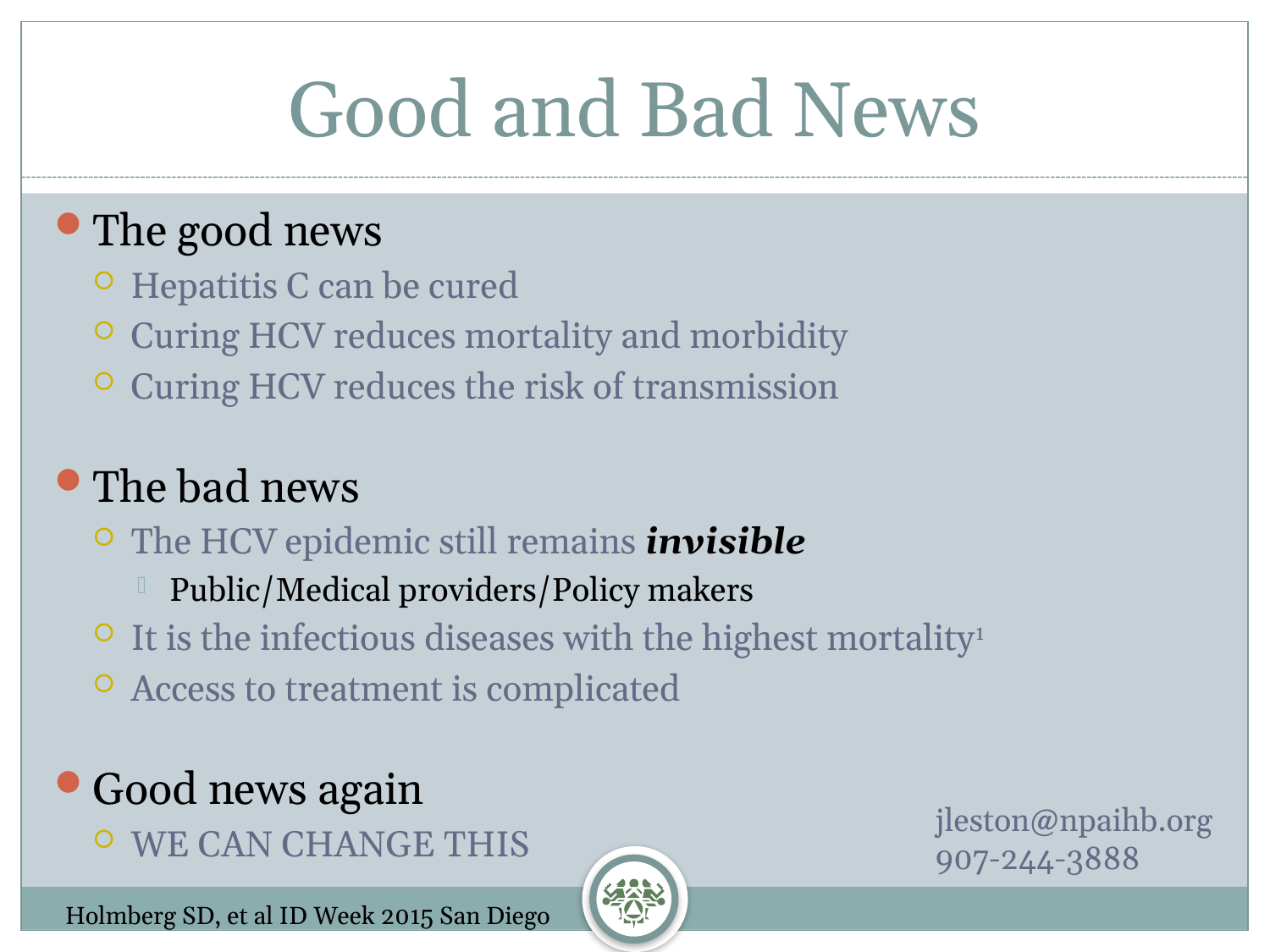

# Good and Bad News
The good news
Hepatitis C can be cured
Curing HCV reduces mortality and morbidity
Curing HCV reduces the risk of transmission
The bad news
The HCV epidemic still remains invisible
Public/Medical providers/Policy makers
It is the infectious diseases with the highest mortality1
Access to treatment is complicated
Good news again
WE CAN CHANGE THIS

jleston@npaihb.org
907-244-3888

Holmberg SD, et al ID Week 2015 San Diego